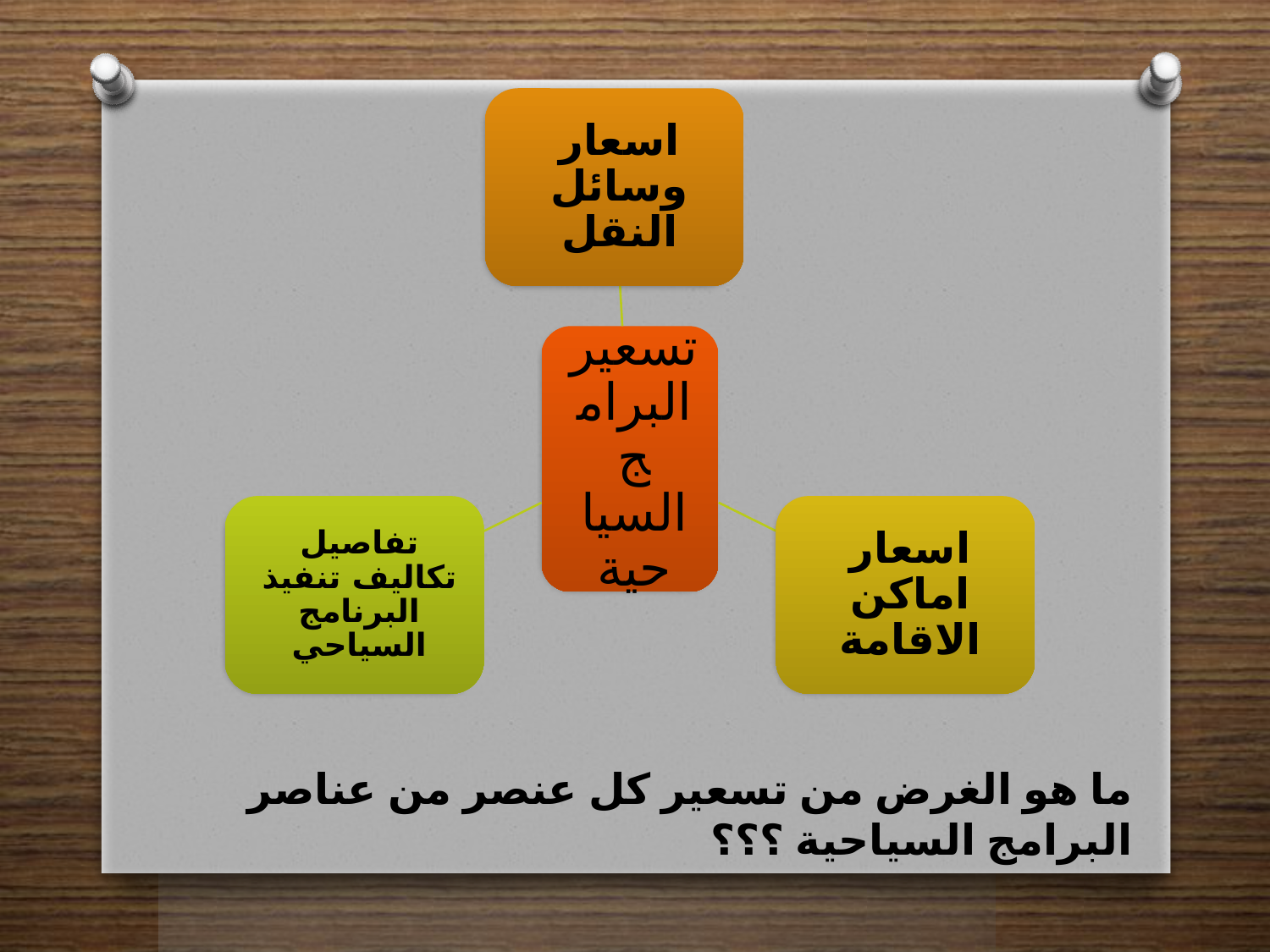

تسعير البرامج السياحية
اسعار وسائل النقل
اسعار اماكن الاقامة
تفاصيل تكاليف تنفيذ البرنامج السياحي
ما هو الغرض من تسعير كل عنصر من عناصر البرامج السياحية ؟؟؟